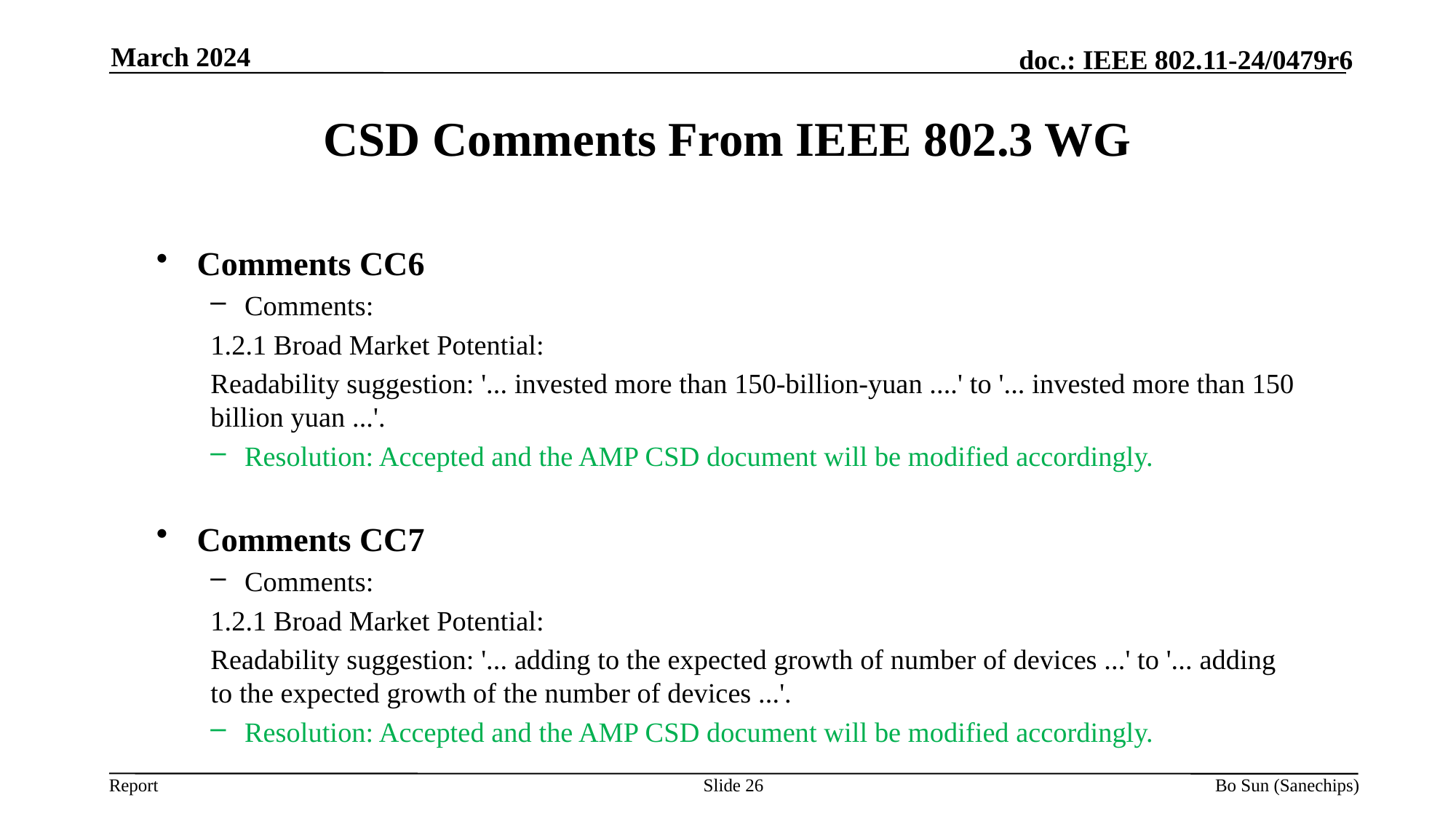

March 2024
CSD Comments From IEEE 802.3 WG
Comments CC6
Comments:
1.2.1 Broad Market Potential:
Readability suggestion: '... invested more than 150-billion-yuan ....' to '... invested more than 150 billion yuan ...'.
Resolution: Accepted and the AMP CSD document will be modified accordingly.

Comments CC7
Comments:
1.2.1 Broad Market Potential:
Readability suggestion: '... adding to the expected growth of number of devices ...' to '... adding to the expected growth of the number of devices ...'.
Resolution: Accepted and the AMP CSD document will be modified accordingly.

Slide 26
Bo Sun (Sanechips)